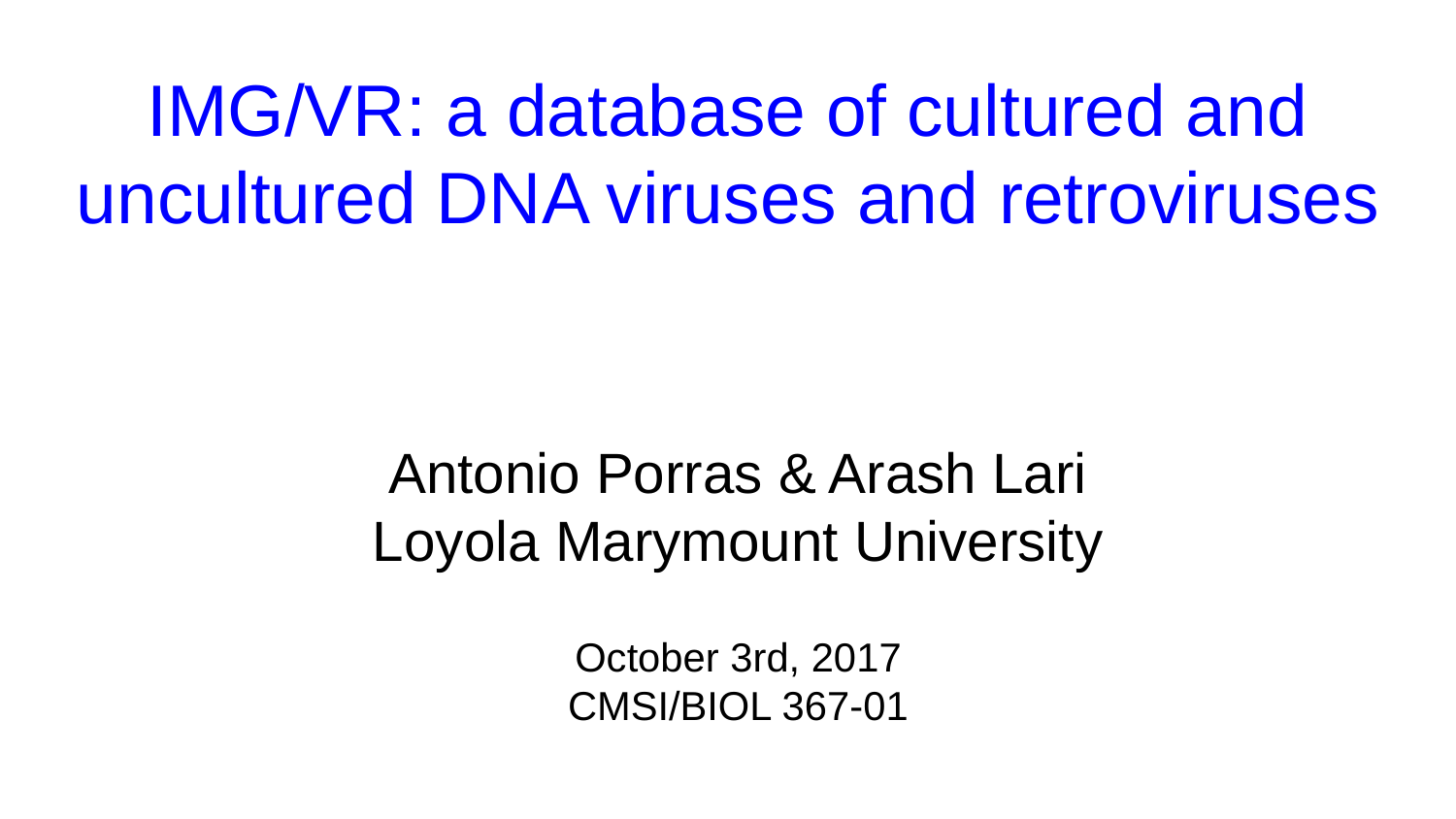

# IMG/VR: a database of cultured and uncultured DNA viruses and retroviruses
Antonio Porras & Arash Lari
Loyola Marymount University

October 3rd, 2017
CMSI/BIOL 367-01